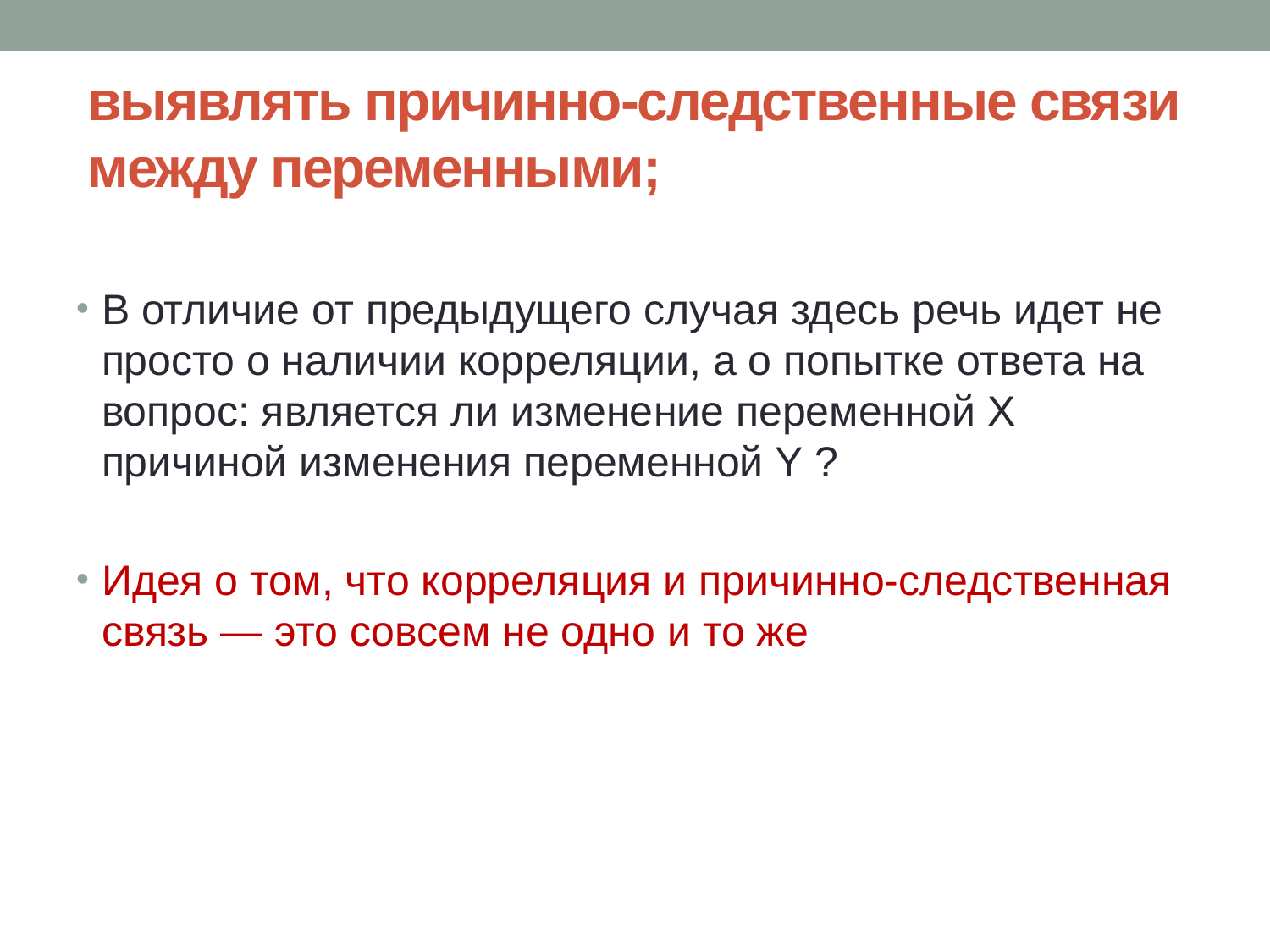

# выявлять причинно-следственные связи между переменными;
В отличие от предыдущего случая здесь речь идет не просто о на­личии корреляции, а о попытке ответа на вопрос: является ли измене­ние переменной X причиной изменения переменной Y ?

Идея о том, что корреляция и причинно-следственная связь — это совсем не одно и то же